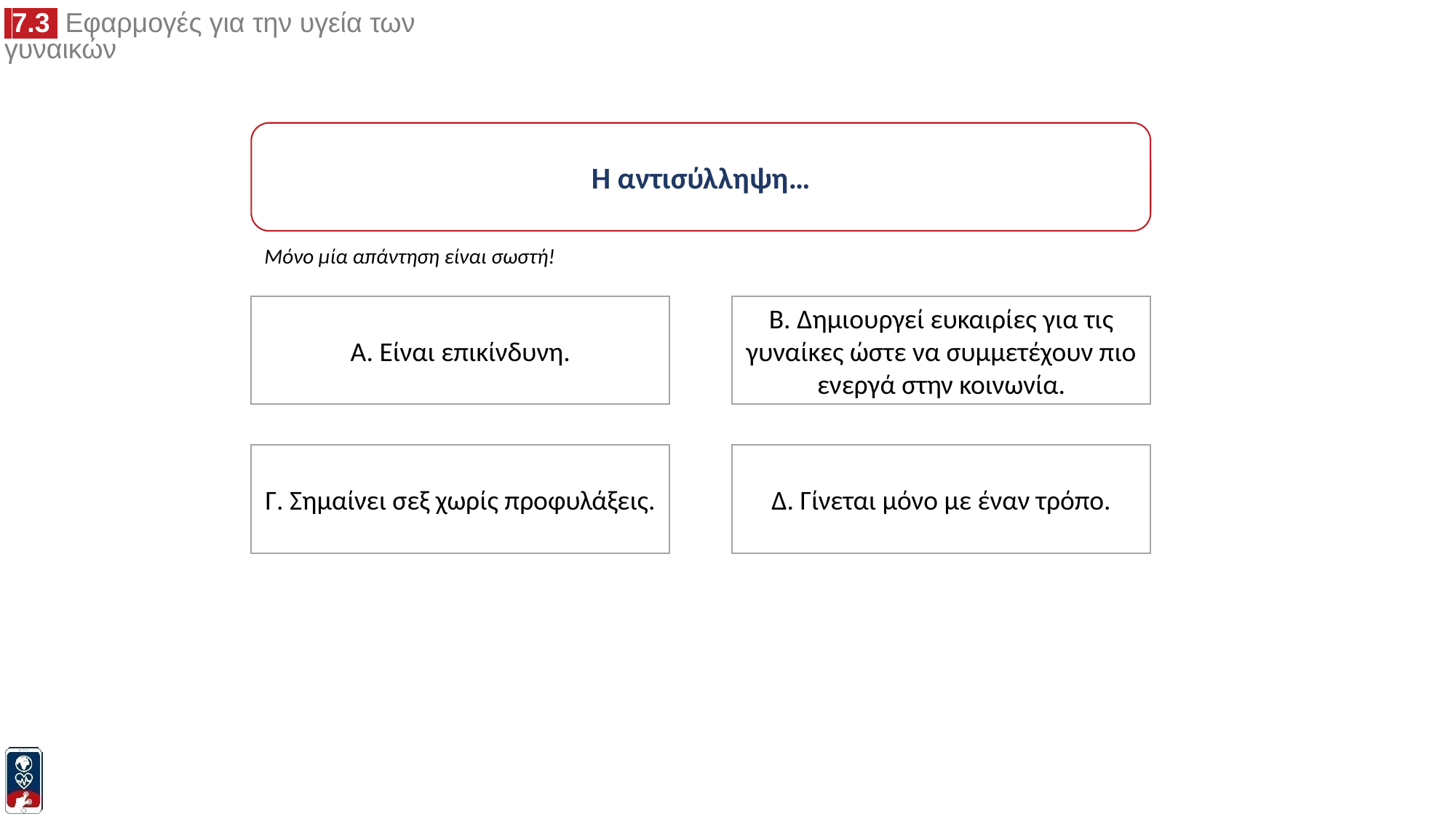

Η αντισύλληψη…
Μόνο μία απάντηση είναι σωστή!
Α. Είναι επικίνδυνη.
Β. Δημιουργεί ευκαιρίες για τις γυναίκες ώστε να συμμετέχουν πιο ενεργά στην κοινωνία.
Δ. Γίνεται μόνο με έναν τρόπο.
Γ. Σημαίνει σεξ χωρίς προφυλάξεις.